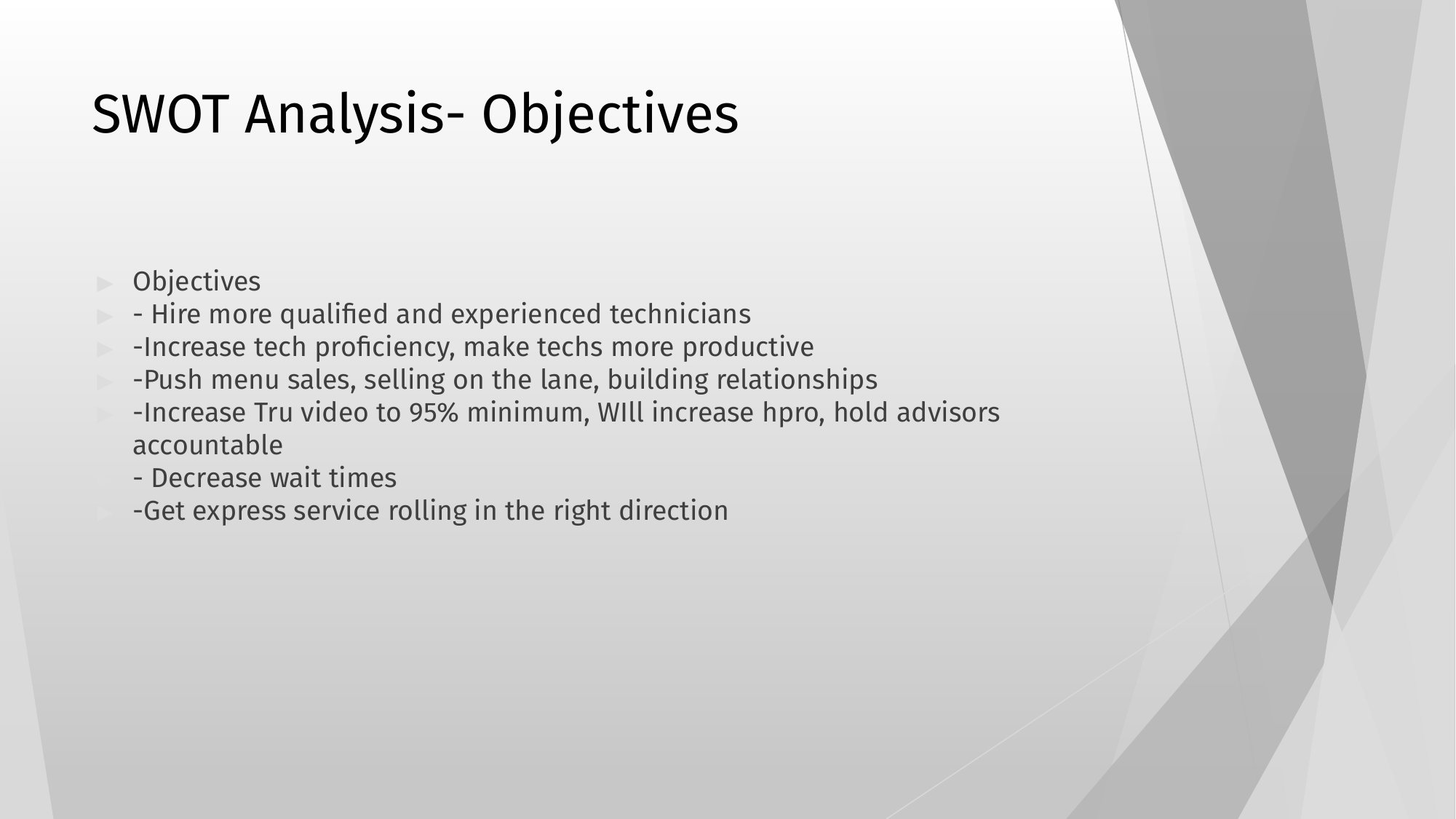

# SWOT Analysis- Objectives
Objectives
- Hire more qualified and experienced technicians
-Increase tech proficiency, make techs more productive
-Push menu sales, selling on the lane, building relationships
-Increase Tru video to 95% minimum, WIll increase hpro, hold advisors accountable
- Decrease wait times
-Get express service rolling in the right direction